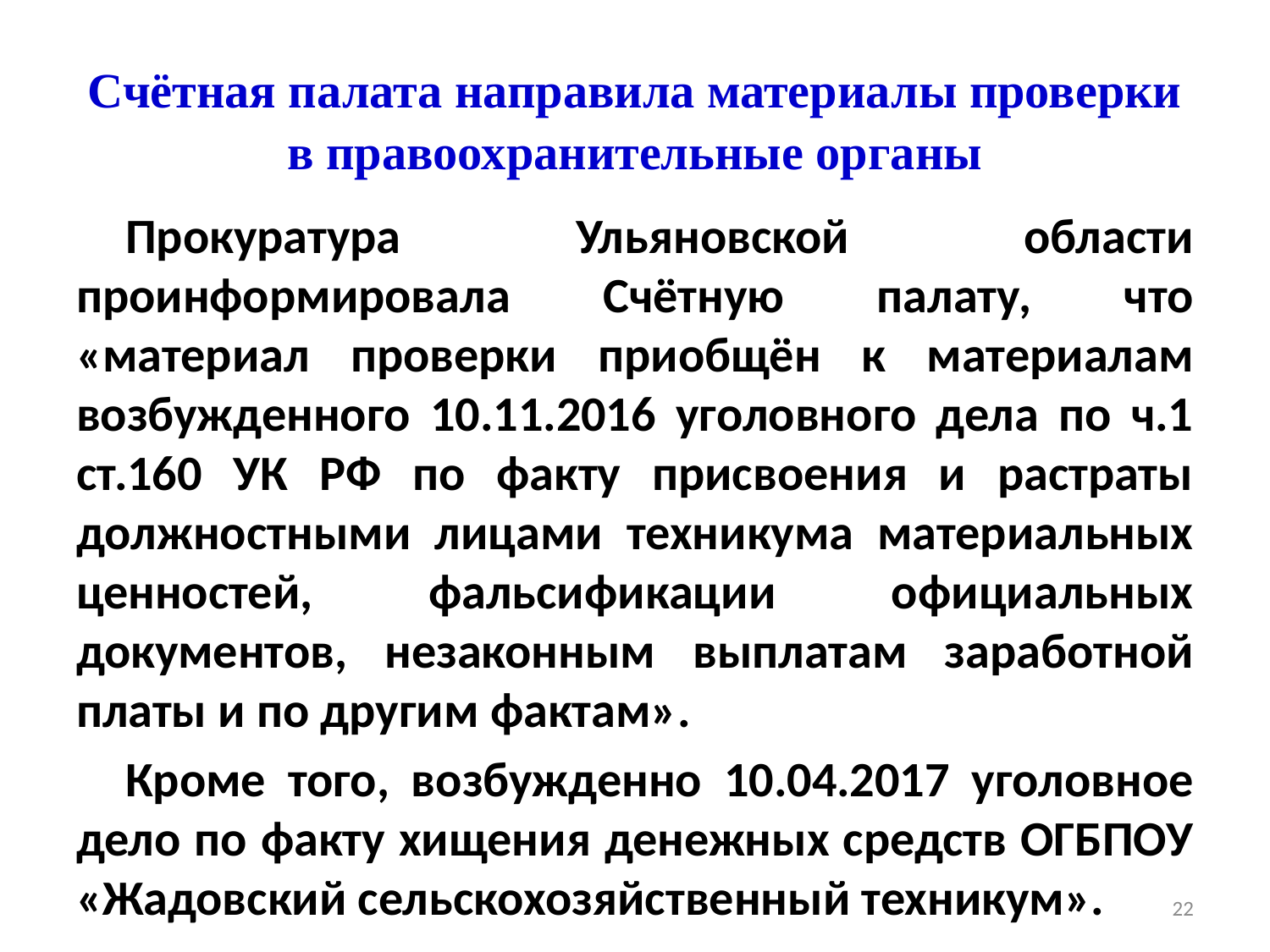

# Счётная палата направила материалы проверки в правоохранительные органы
Прокуратура Ульяновской области проинформировала Счётную палату, что «материал проверки приобщён к материалам возбужденного 10.11.2016 уголовного дела по ч.1 ст.160 УК РФ по факту присвоения и растраты должностными лицами техникума материальных ценностей, фальсификации официальных документов, незаконным выплатам заработной платы и по другим фактам».
Кроме того, возбужденно 10.04.2017 уголовное дело по факту хищения денежных средств ОГБПОУ «Жадовский сельскохозяйственный техникум».
22